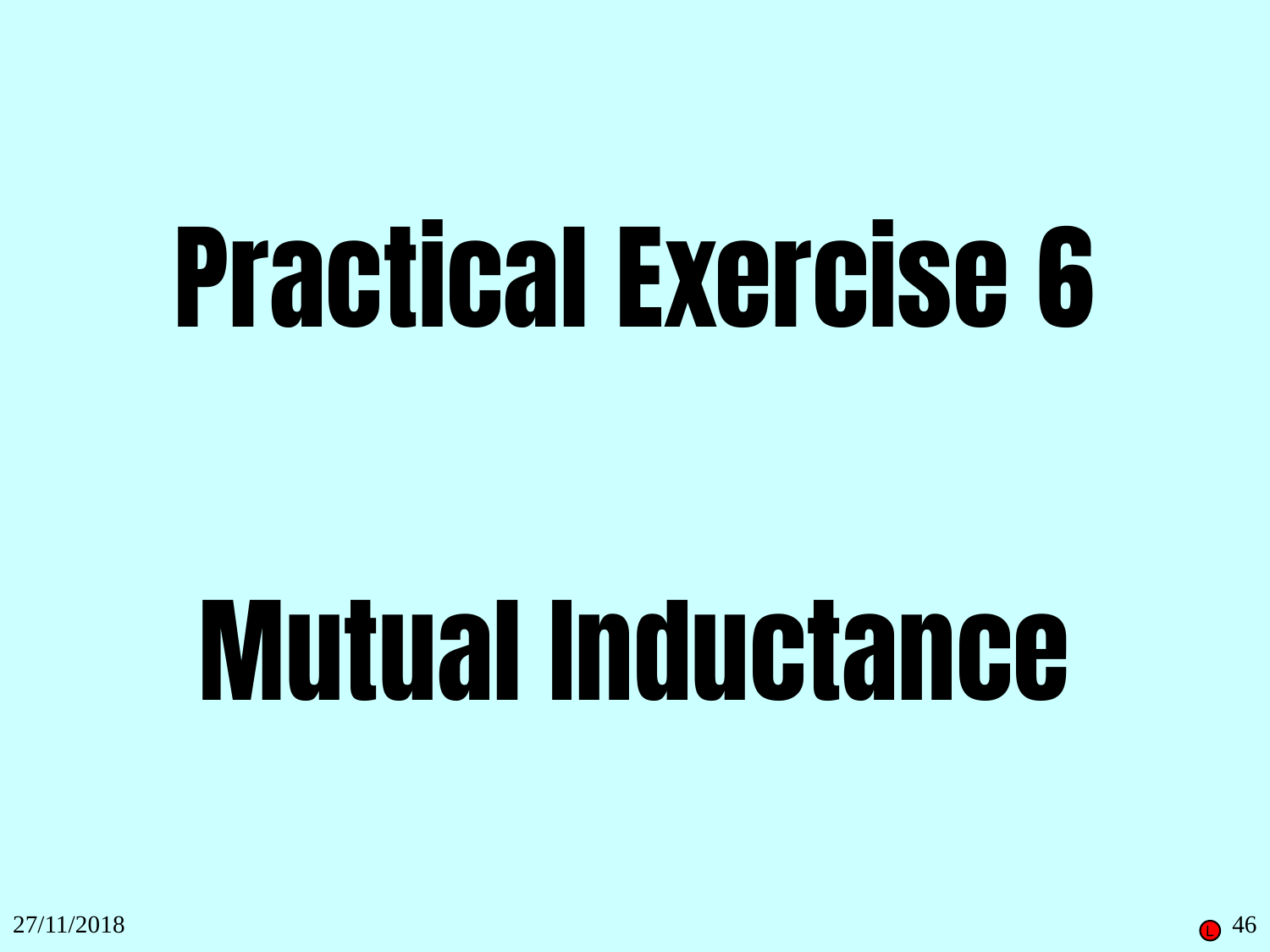

Practical Exercise 6
Mutual Inductance
27/11/2018
46
L